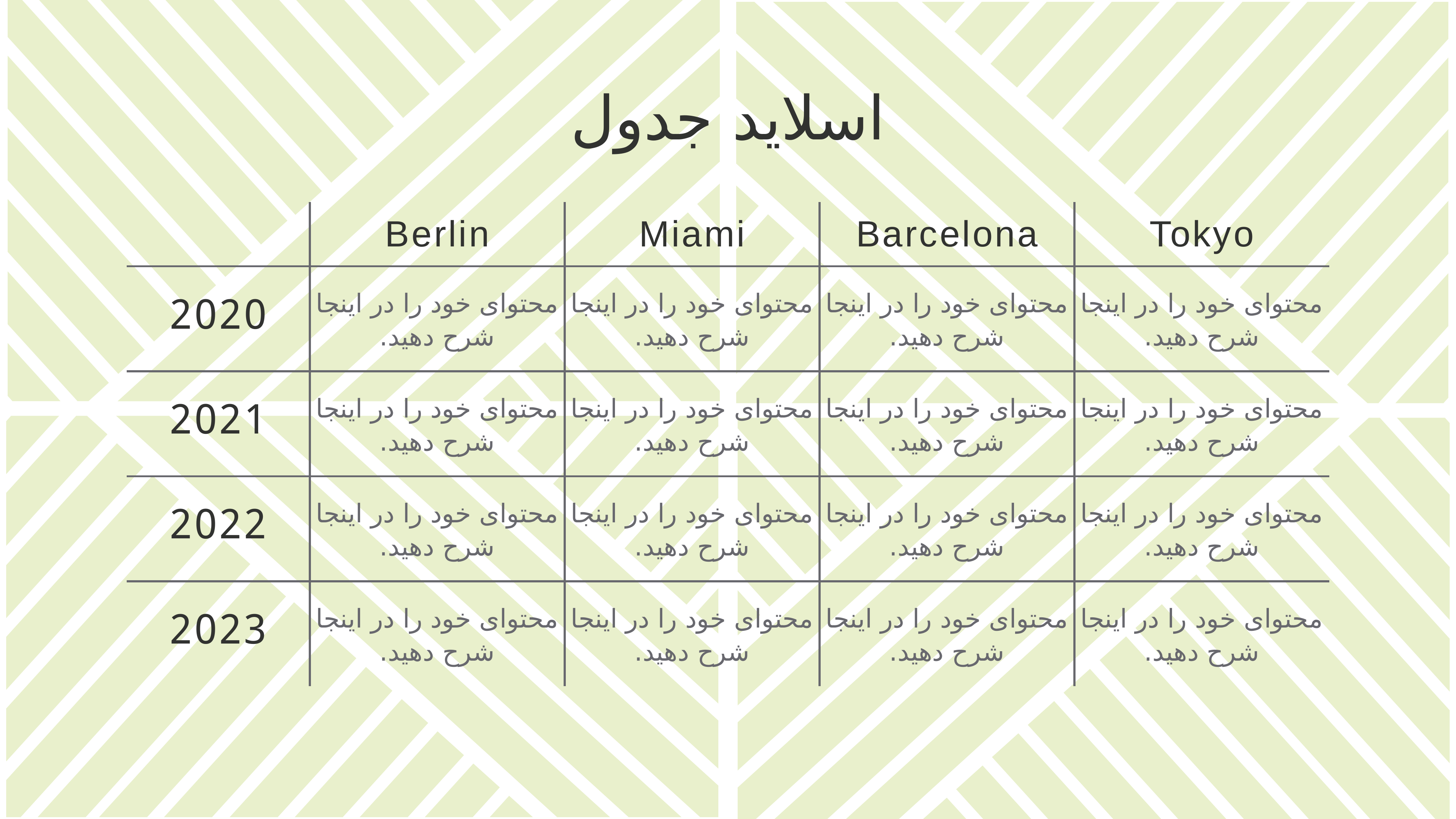

اسلاید جدول
|  | Berlin | Miami | Barcelona | Tokyo |
| --- | --- | --- | --- | --- |
| 2020 | محتوای خود را در اینجا شرح دهید. | محتوای خود را در اینجا شرح دهید. | محتوای خود را در اینجا شرح دهید. | محتوای خود را در اینجا شرح دهید. |
| 2021 | محتوای خود را در اینجا شرح دهید. | محتوای خود را در اینجا شرح دهید. | محتوای خود را در اینجا شرح دهید. | محتوای خود را در اینجا شرح دهید. |
| 2022 | محتوای خود را در اینجا شرح دهید. | محتوای خود را در اینجا شرح دهید. | محتوای خود را در اینجا شرح دهید. | محتوای خود را در اینجا شرح دهید. |
| 2023 | محتوای خود را در اینجا شرح دهید. | محتوای خود را در اینجا شرح دهید. | محتوای خود را در اینجا شرح دهید. | محتوای خود را در اینجا شرح دهید. |